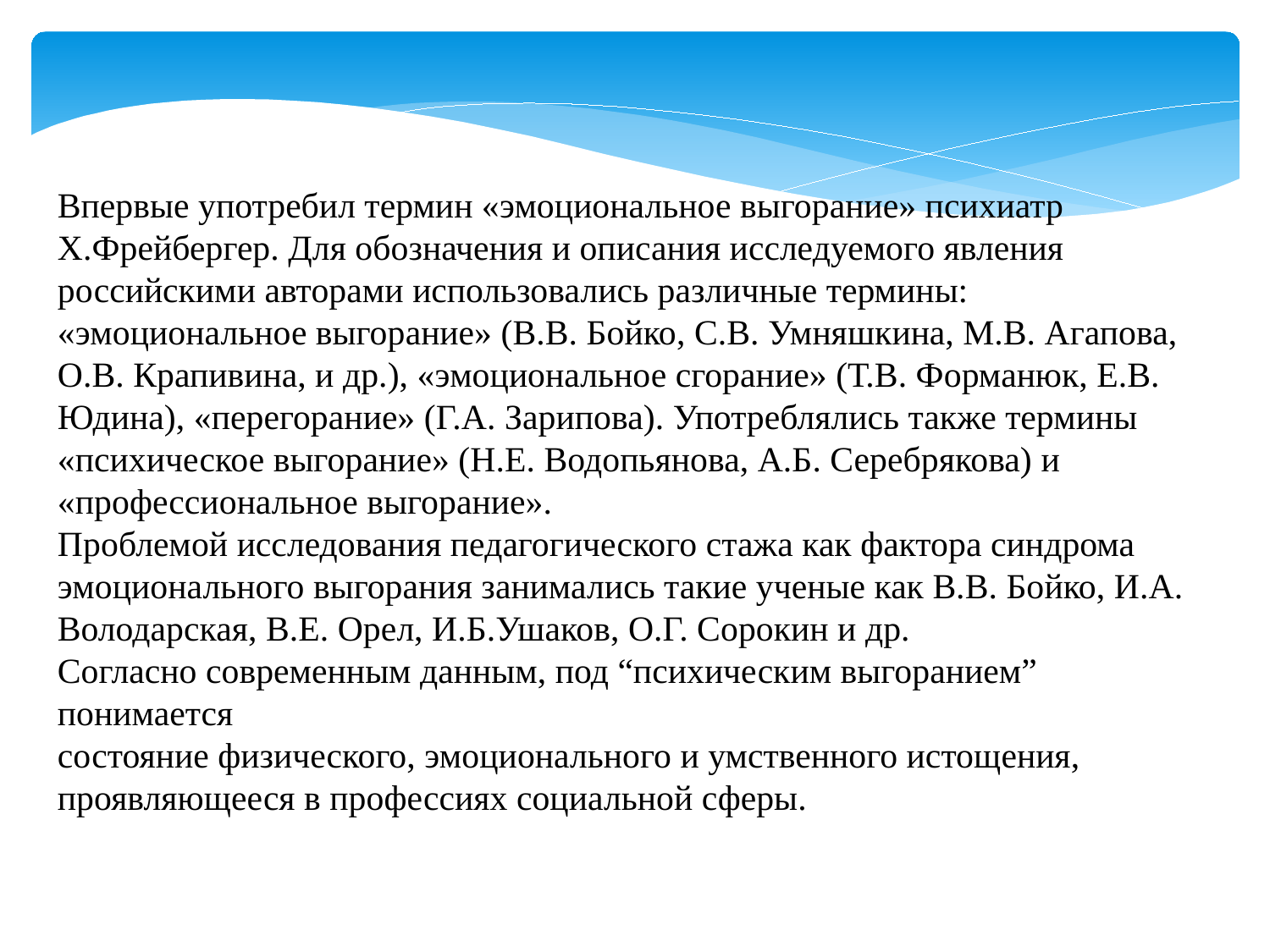

Впервые употребил термин «эмоциональное выгорание» психиатр Х.Фрейбергер. Для обозначения и описания исследуемого явления российскими авторами использовались различные термины: «эмоциональное выгорание» (В.В. Бойко, С.В. Умняшкина, М.В. Агапова, О.В. Крапивина, и др.), «эмоциональное сгорание» (Т.В. Форманюк, Е.В. Юдина), «перегорание» (Г.А. Зарипова). Употреблялись также термины «психическое выгорание» (Н.Е. Водопьянова, А.Б. Серебрякова) и «профессиональное выгорание».
Проблемой исследования педагогического стажа как фактора синдрома
эмоционального выгорания занимались такие ученые как В.В. Бойко, И.А. Володарская, В.Е. Орел, И.Б.Ушаков, О.Г. Сорокин и др.
Согласно современным данным, под “психическим выгоранием” понимается
состояние физического, эмоционального и умственного истощения, проявляющееся в профессиях социальной сферы.